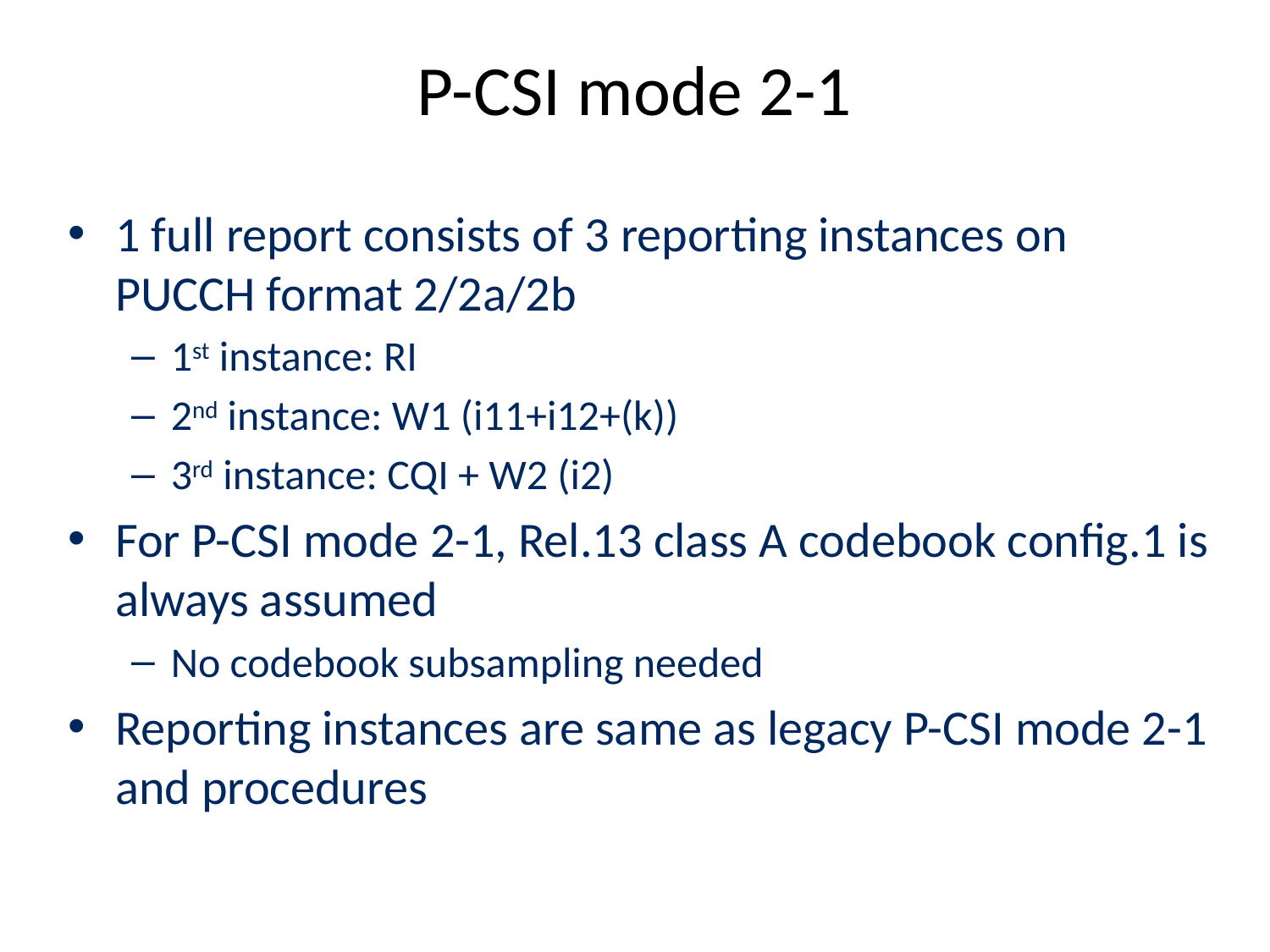

# P-CSI mode 2-1
1 full report consists of 3 reporting instances on PUCCH format 2/2a/2b
1st instance: RI
2nd instance: W1 (i11+i12+(k))
3rd instance: CQI + W2 (i2)
For P-CSI mode 2-1, Rel.13 class A codebook config.1 is always assumed
No codebook subsampling needed
Reporting instances are same as legacy P-CSI mode 2-1 and procedures